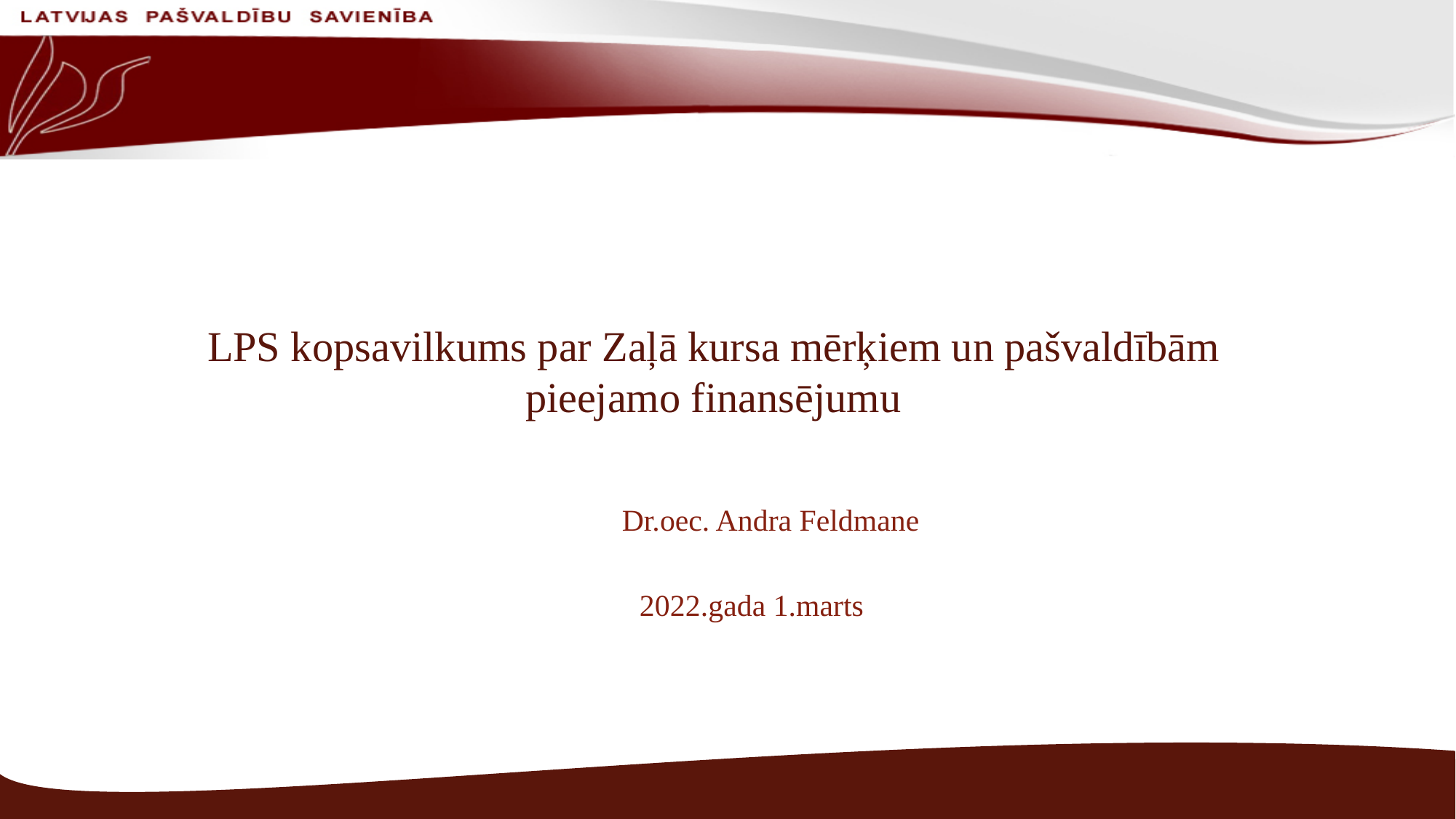

# LPS kopsavilkums par Zaļā kursa mērķiem un pašvaldībām pieejamo finansējumu
Dr.oec. Andra Feldmane

2022.gada 1.marts